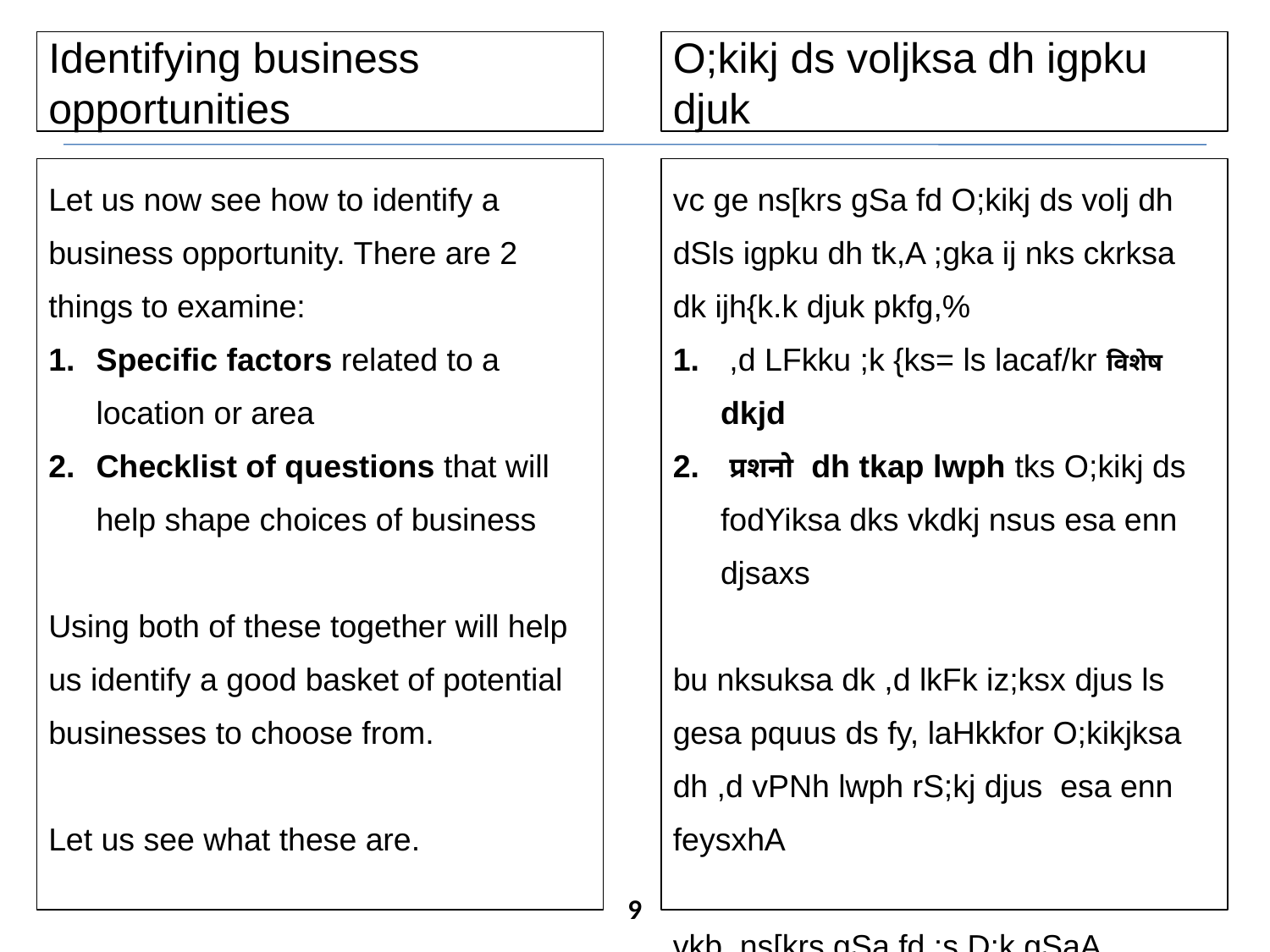

O;kikj ds voljksa dh igpku djuk
Identifying business opportunities

vc ge ns[krs gSa fd O;kikj ds volj dh dSls igpku dh tk,A ;gka ij nks ckrksa dk ijh{k.k djuk pkfg,%
 ,d LFkku ;k {ks= ls lacaf/kr विशेष dkjd
 प्रशनो  dh tkap lwph tks O;kikj ds fodYiksa dks vkdkj nsus esa enn djsaxs

bu nksuksa dk ,d lkFk iz;ksx djus ls gesa pquus ds fy, laHkkfor O;kikjksa dh ,d vPNh lwph rS;kj djus  esa enn feysxhA

vkb, ns[krs gSa fd ;s D;k gSaA

Let us now see how to identify a business opportunity. There are 2 things to examine:
Specific factors related to a location or area
Checklist of questions that will help shape choices of business

Using both of these together will help us identify a good basket of potential businesses to choose from.

Let us see what these are.

9